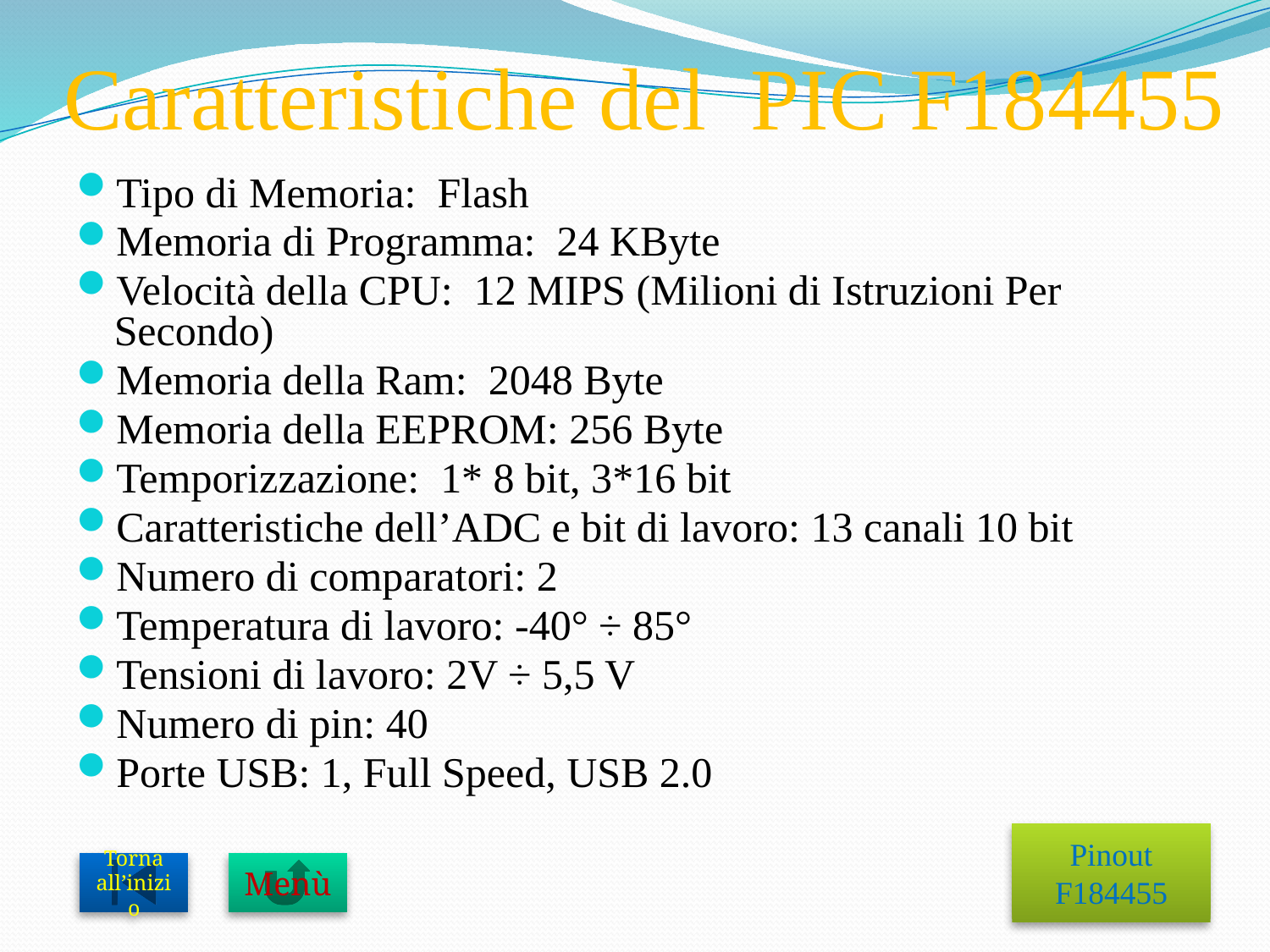

# Caratteristiche del  PIC F184455
Tipo di Memoria:  Flash
Memoria di Programma:  24 KByte
Velocità della CPU:  12 MIPS (Milioni di Istruzioni Per Secondo)
Memoria della Ram:  2048 Byte
Memoria della EEPROM: 256 Byte
Temporizzazione:  1* 8 bit, 3*16 bit
Caratteristiche dell’ADC e bit di lavoro: 13 canali 10 bit
Numero di comparatori: 2
Temperatura di lavoro: -40° ÷ 85°
Tensioni di lavoro: 2V ÷ 5,5 V
Numero di pin: 40
Porte USB: 1, Full Speed, USB 2.0

Pinout F184455
Torna all’inizio
Menù